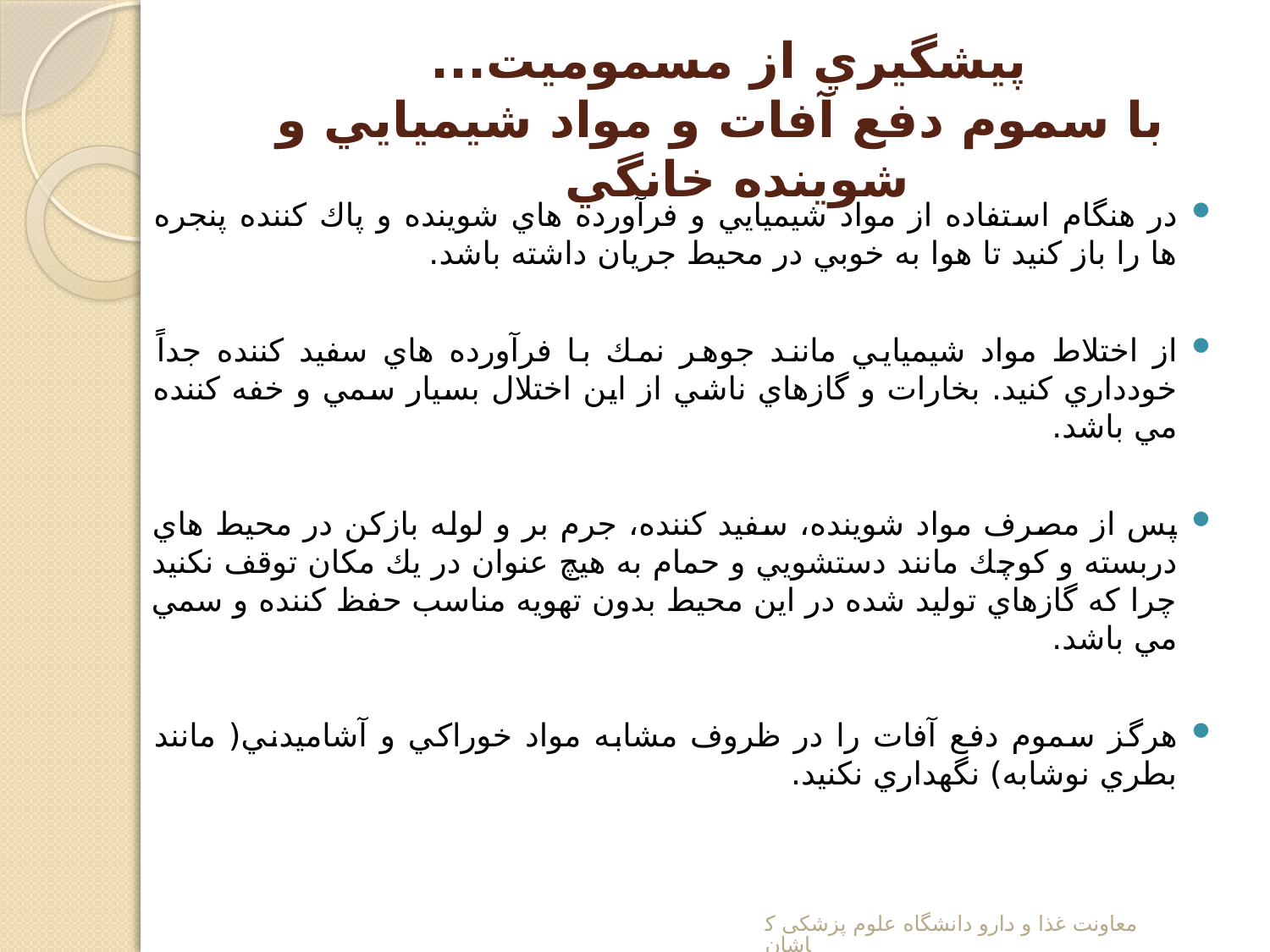

# پيشگيري از مسموميت... با سموم دفع آفات و مواد شيميايي و شوينده خانگي
در هنگام استفاده از مواد شيميايي و فرآورده هاي شوينده و پاك كننده پنجره ها را باز كنيد تا هوا به خوبي در محيط جريان داشته باشد.

از اختلاط مواد شيميايي مانند جوهر نمك با فرآورده هاي سفيد كننده جداً خودداري كنيد. بخارات و گازهاي ناشي از اين اختلال بسيار سمي و خفه كننده مي باشد.

پس از مصرف مواد شوينده، سفيد كننده، جرم بر و لوله بازكن در محيط هاي دربسته و كوچك مانند دستشويي و حمام به هيچ عنوان در يك مكان توقف نكنيد چرا كه گازهاي توليد شده در اين محيط بدون تهويه مناسب حفظ كننده و سمي مي باشد.

هرگز سموم دفع آفات را در ظروف مشابه مواد خوراكي و آشاميدني( مانند بطري نوشابه) نگهداري نكنيد.
معاونت غذا و دارو دانشگاه علوم پزشکی کاشان